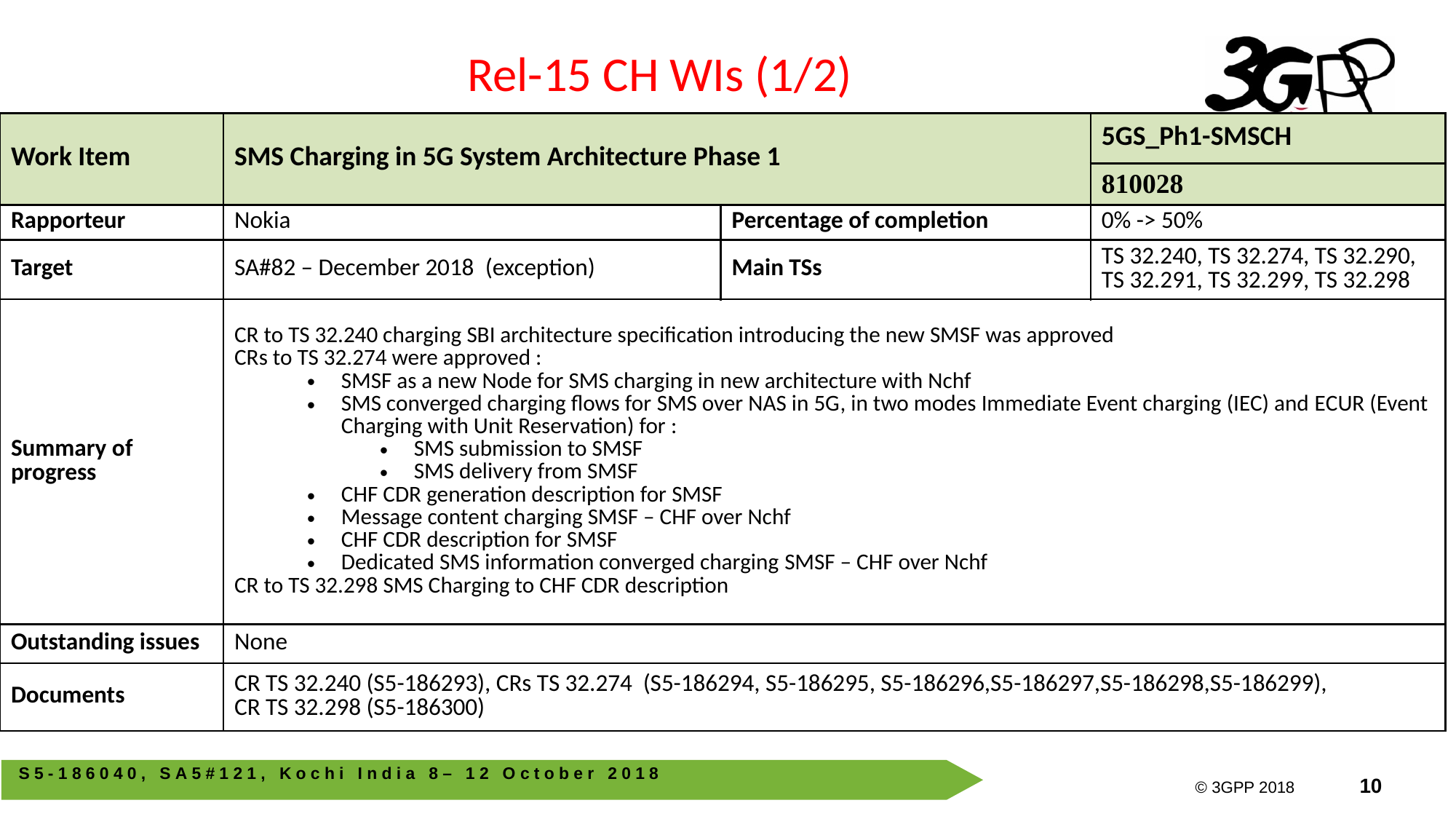

Rel-15 CH WIs (1/2)
| Work Item | SMS Charging in 5G System Architecture Phase 1 |  | 5GS\_Ph1-SMSCH |
| --- | --- | --- | --- |
|  |  |  | 810028 |
| Rapporteur | Nokia | Percentage of completion | 0% -> 50% |
| Target | SA#82 – December 2018 (exception) | Main TSs | TS 32.240, TS 32.274, TS 32.290, TS 32.291, TS 32.299, TS 32.298 |
| Summary of progress | CR to TS 32.240 charging SBI architecture specification introducing the new SMSF was approved CRs to TS 32.274 were approved : SMSF as a new Node for SMS charging in new architecture with Nchf SMS converged charging flows for SMS over NAS in 5G, in two modes Immediate Event charging (IEC) and ECUR (Event Charging with Unit Reservation) for : SMS submission to SMSF SMS delivery from SMSF CHF CDR generation description for SMSF Message content charging SMSF – CHF over Nchf CHF CDR description for SMSF Dedicated SMS information converged charging SMSF – CHF over Nchf CR to TS 32.298 SMS Charging to CHF CDR description |  |  |
| Outstanding issues | None |  |  |
| Documents | CR TS 32.240 (S5-186293), CRs TS 32.274 (S5-186294, S5-186295, S5-186296,S5-186297,S5-186298,S5-186299), CR TS 32.298 (S5-186300) |  |  |